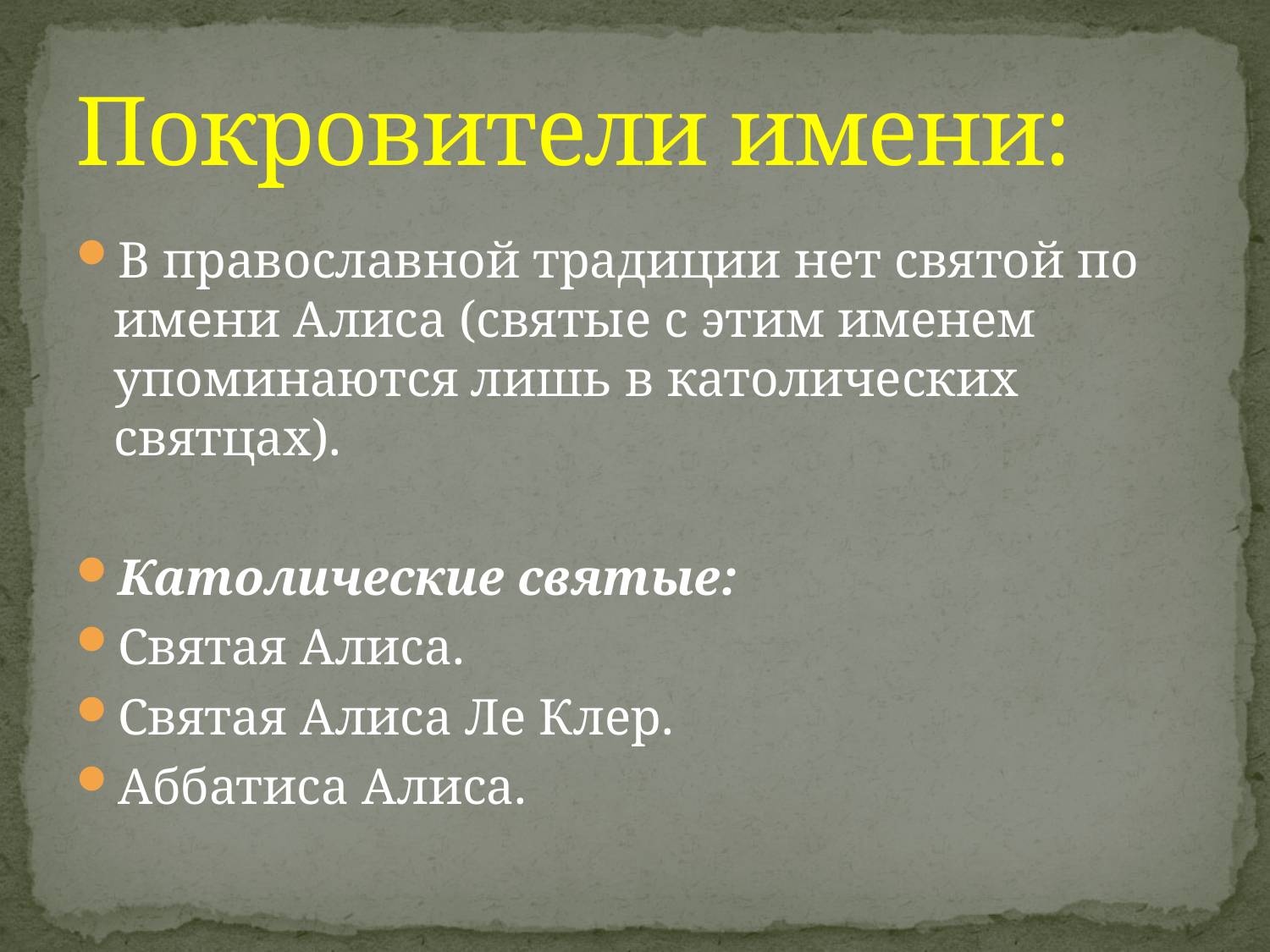

# Покровители имени:
В православной традиции нет святой по имени Алиса (святые с этим именем упоминаются лишь в католических святцах).

Католические святые:
Святая Алиса.
Святая Алиса Ле Клер.
Аббатиса Алиса.